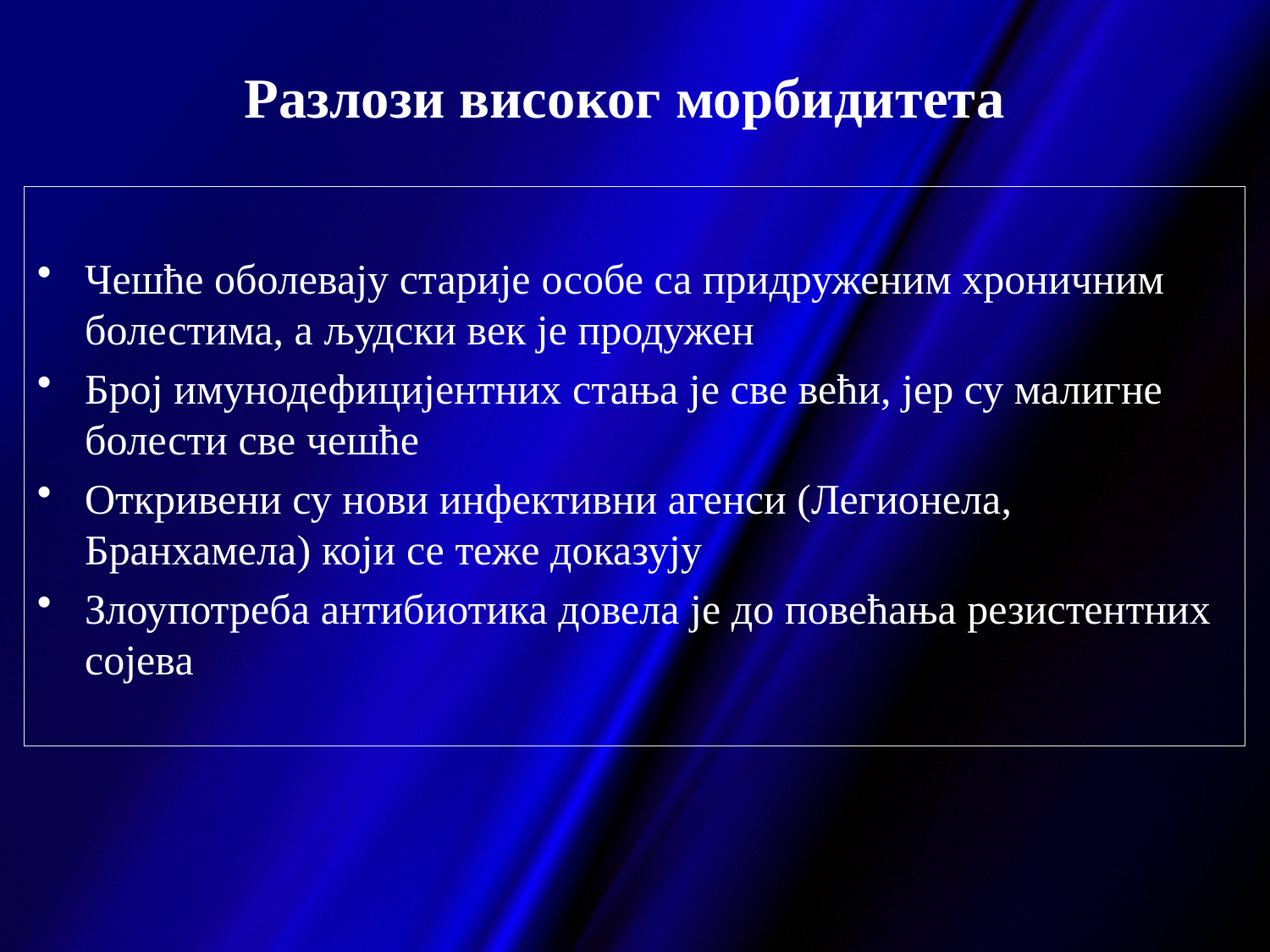

# Разлози високог морбидитета

Чешће оболевају старије особе са придруженим хроничним болестима, а људски век је продужен
Број имунодефицијентних стања је све већи, јер су малигне болести све чешће
Откривени су нови инфективни агенси (Легионела, Бранхамела) који се теже доказују
Злоупотреба антибиотика довела је до повећања резистентних сојева